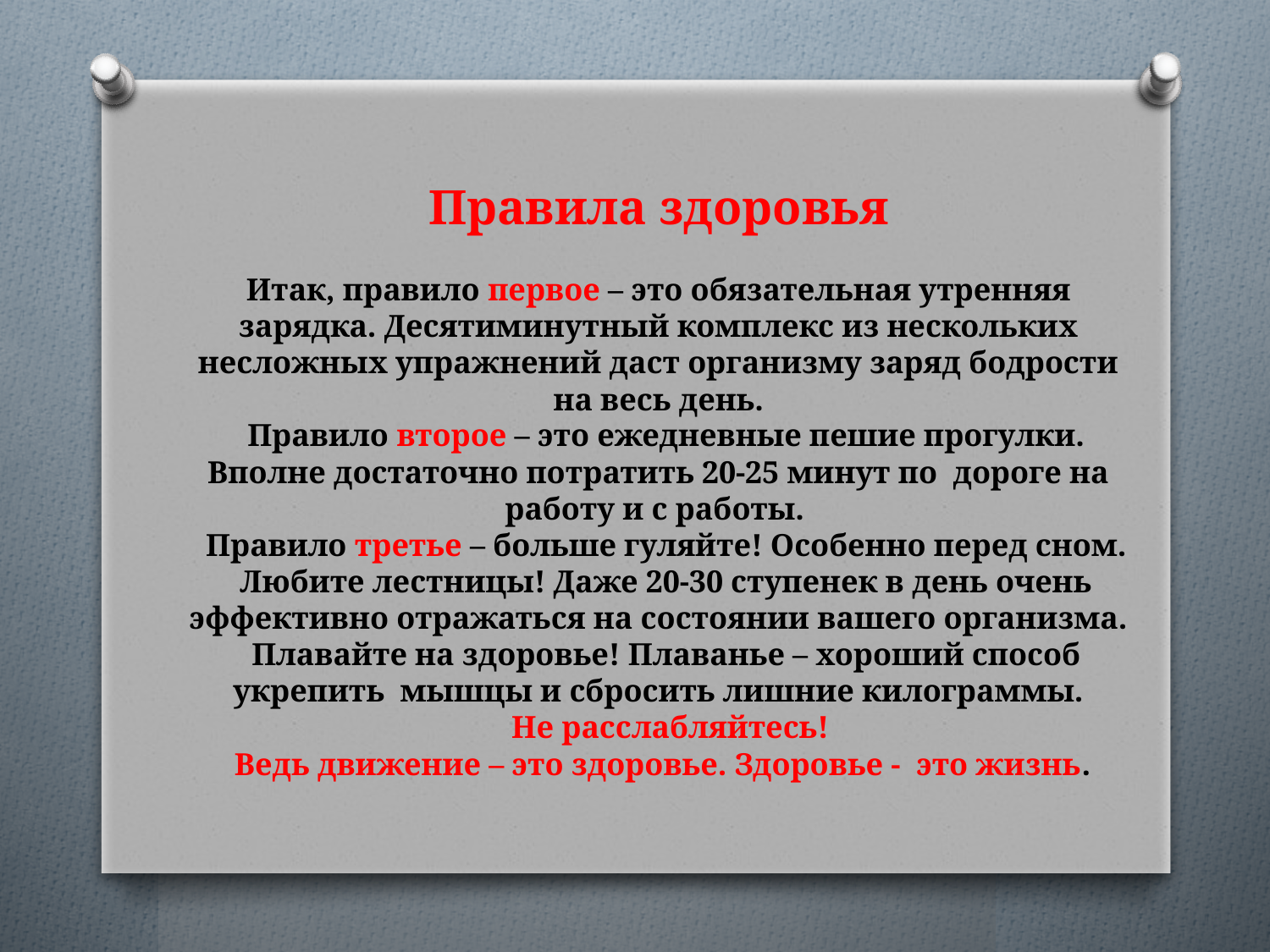

# Правила здоровья Итак, правило первое – это обязательная утренняя зарядка. Десятиминутный комплекс из нескольких несложных упражнений даст организму заряд бодрости на весь день. Правило второе – это ежедневные пешие прогулки. Вполне достаточно потратить 20-25 минут по  дороге на работу и с работы. Правило третье – больше гуляйте! Особенно перед сном. Любите лестницы! Даже 20-30 ступенек в день очень эффективно отражаться на состоянии вашего организма. Плавайте на здоровье! Плаванье – хороший способ укрепить  мышцы и сбросить лишние килограммы. Не расслабляйтесь! Ведь движение – это здоровье. Здоровье -  это жизнь.